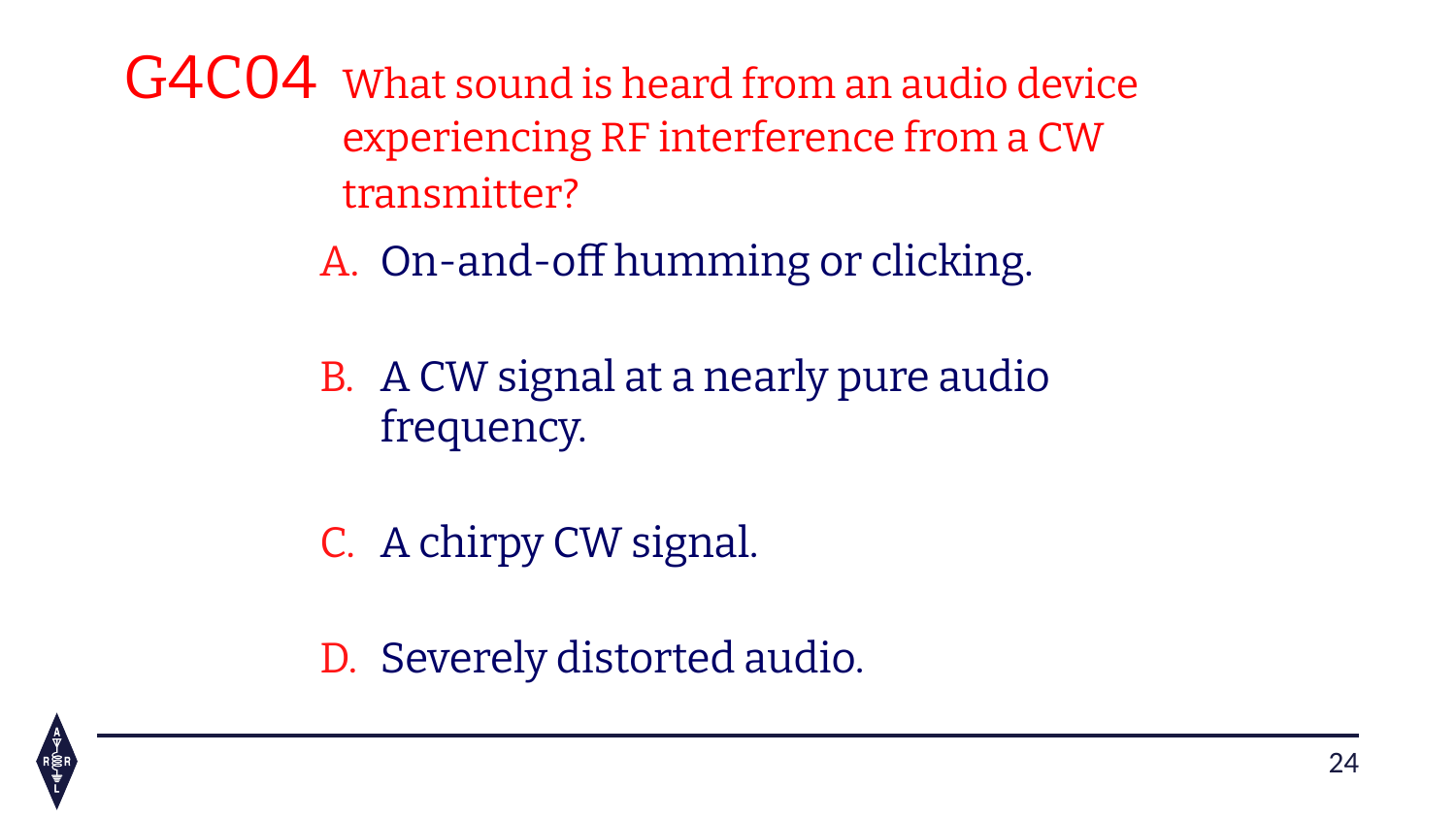

G4C04 	What sound is heard from an audio device 			   			experiencing RF interference from a CW 				   			transmitter?						from a nearby CW transmitter?
On-and-off humming or clicking.

A CW signal at a nearly pure audio    frequency.

A chirpy CW signal.

Severely distorted audio.
24